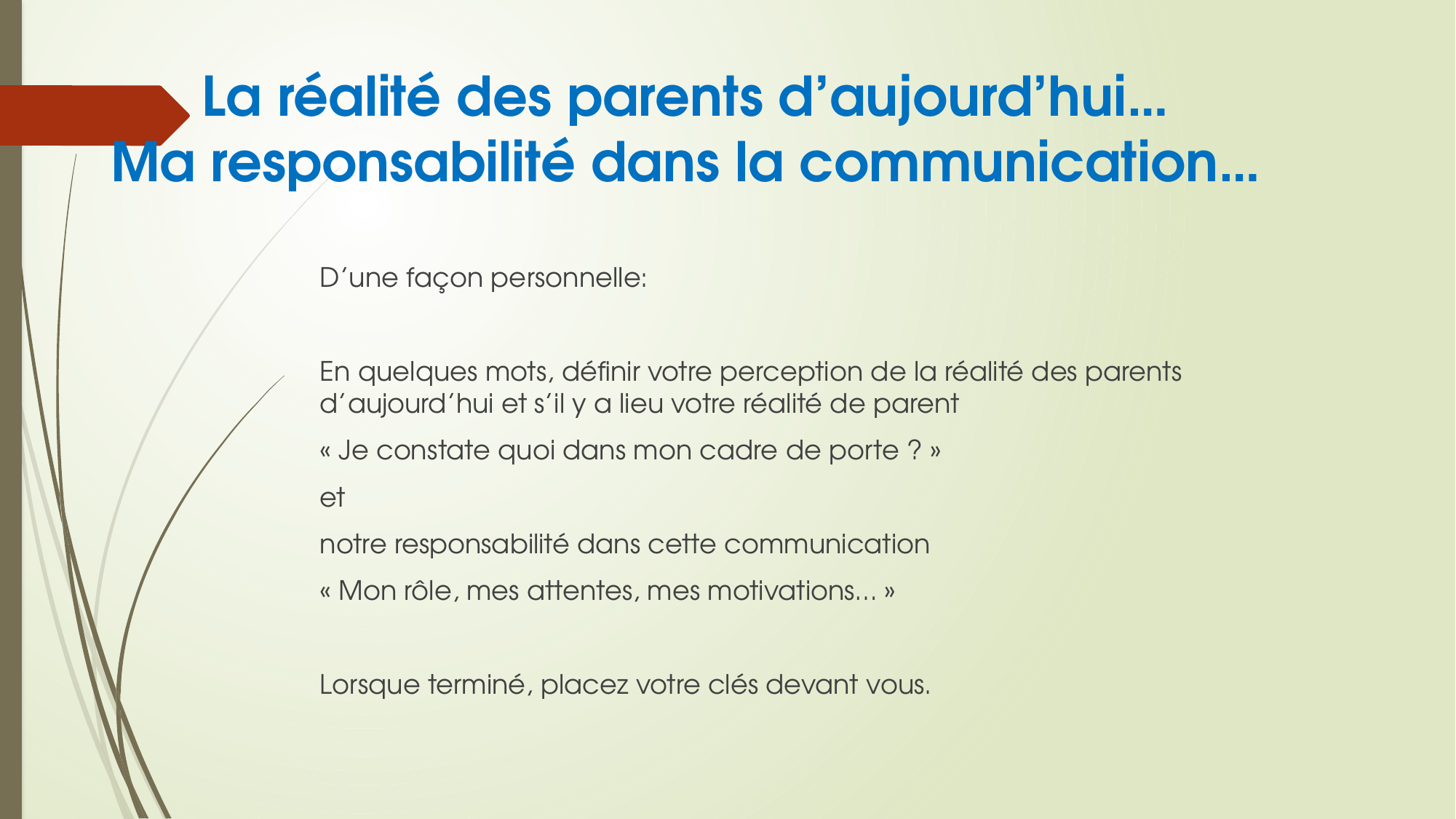

# La réalité des parents d’aujourd’hui… Ma responsabilité dans la communication…
D’une façon personnelle:

En quelques mots, définir votre perception de la réalité des parents d’aujourd’hui et s’il y a lieu votre réalité de parent
« Je constate quoi dans mon cadre de porte ? »
et
notre responsabilité dans cette communication
« Mon rôle, mes attentes, mes motivations… »

Lorsque terminé, placez votre clés devant vous.